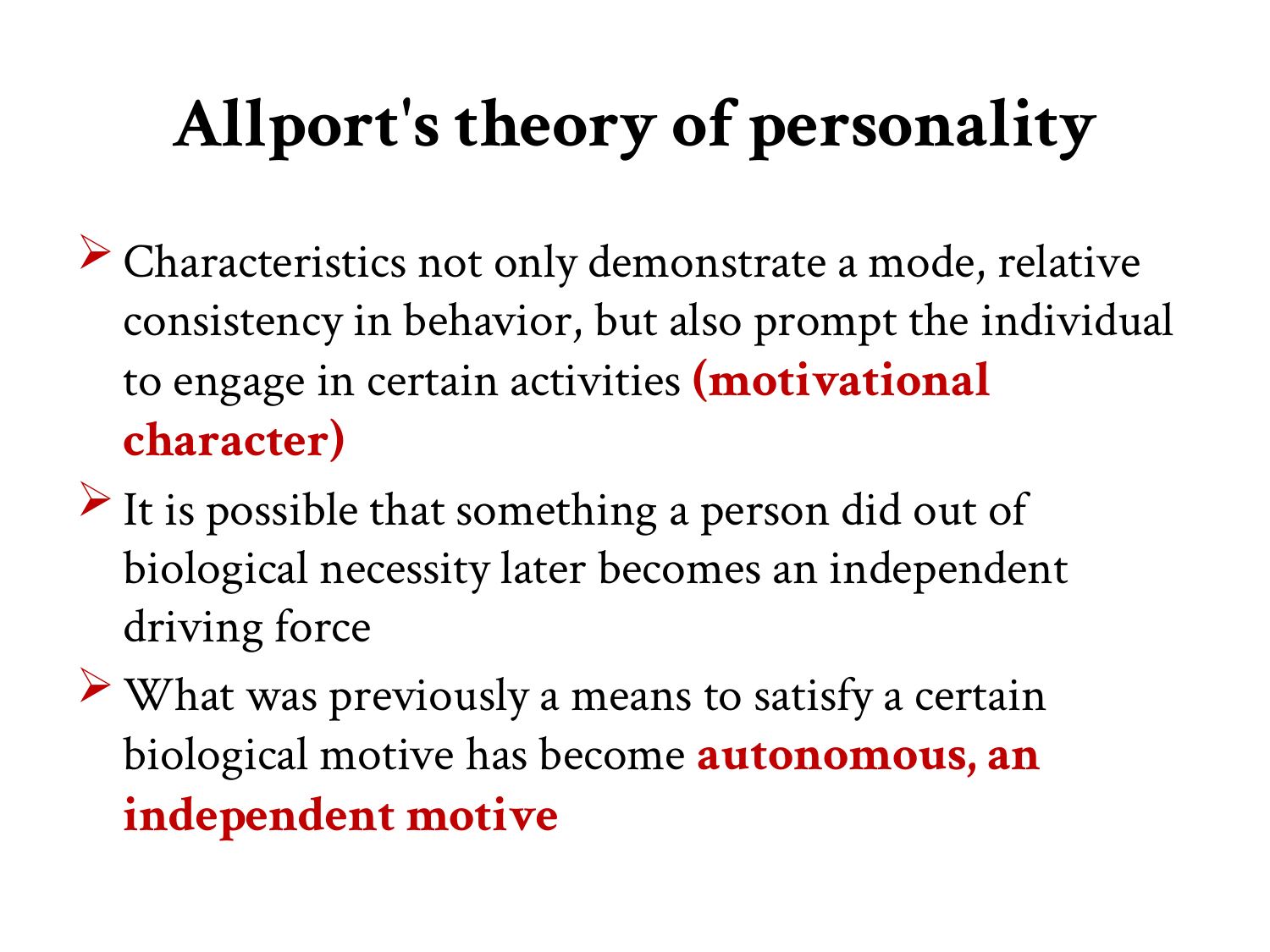

# Allport's theory of personality
Characteristics not only demonstrate a mode, relative consistency in behavior, but also prompt the individual to engage in certain activities (motivational character)
It is possible that something a person did out of biological necessity later becomes an independent driving force
What was previously a means to satisfy a certain biological motive has become autonomous, an independent motive